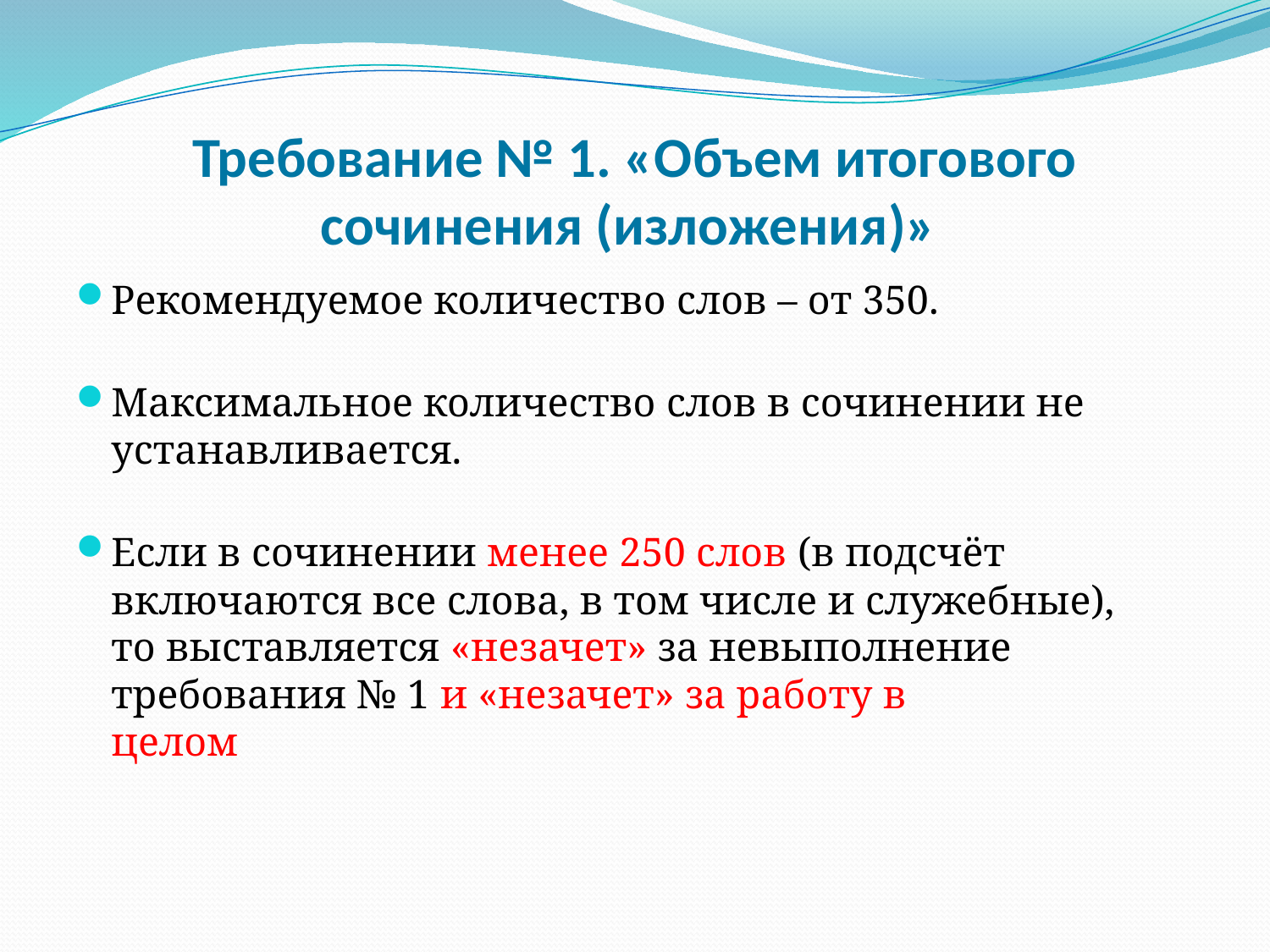

# Требование № 1. «Объем итогового сочинения (изложения)»
Рекомендуемое количество слов – от 350.
Максимальное количество слов в сочинении не устанавливается.
Если в сочинении менее 250 слов (в подсчёт включаются все слова, в том числе и служебные),
то выставляется «незачет» за невыполнение требования № 1 и «незачет» за работу в
целом